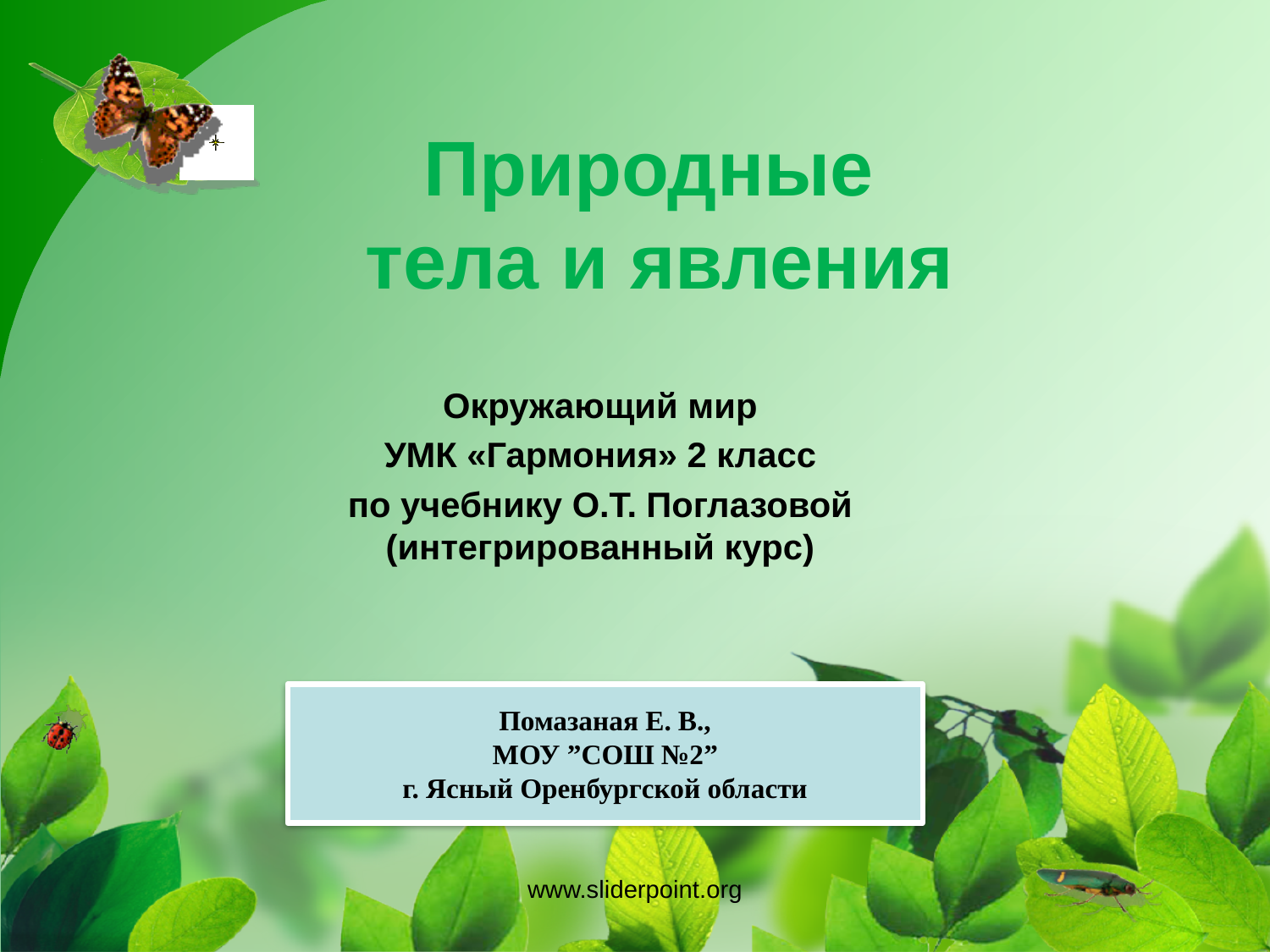

# Природные тела и явления
Окружающий мир
УМК «Гармония» 2 класс
по учебнику О.Т. Поглазовой (интегрированный курс)
Помазаная Е. В.,
МОУ ”СОШ №2”
г. Ясный Оренбургской области
www.sliderpoint.org